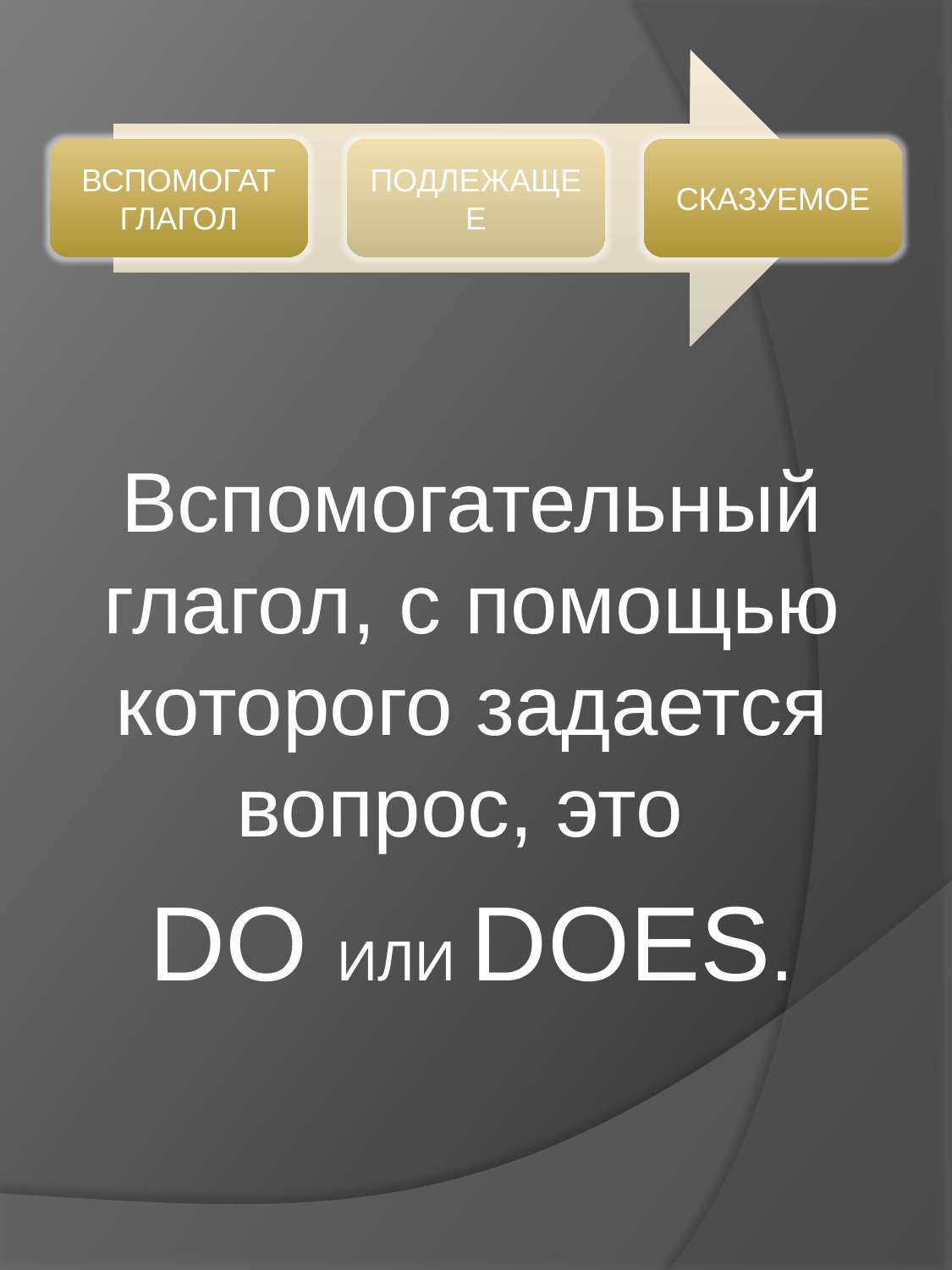

ВСПОМОГАТ
ГЛАГОЛ
ПОДЛЕЖАЩЕЕ
СКАЗУЕМОЕ
Вспомогательный глагол, с помощью которого задается вопрос, это
DO ИЛИ DOES.